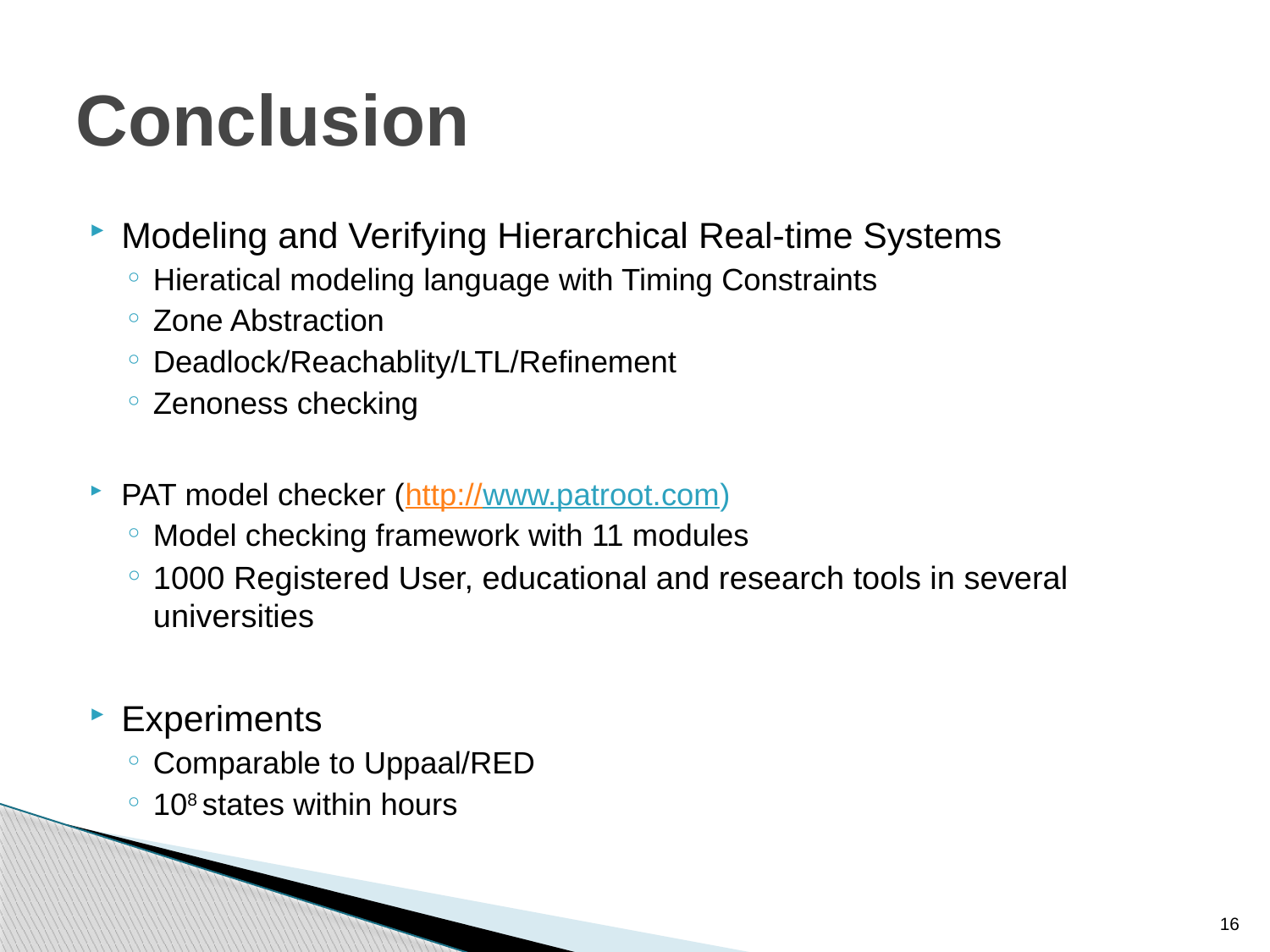

# Conclusion
Modeling and Verifying Hierarchical Real-time Systems
Hieratical modeling language with Timing Constraints
Zone Abstraction
Deadlock/Reachablity/LTL/Refinement
Zenoness checking

PAT model checker (http://www.patroot.com)
Model checking framework with 11 modules
1000 Registered User, educational and research tools in several universities

Experiments
Comparable to Uppaal/RED
108 states within hours

16